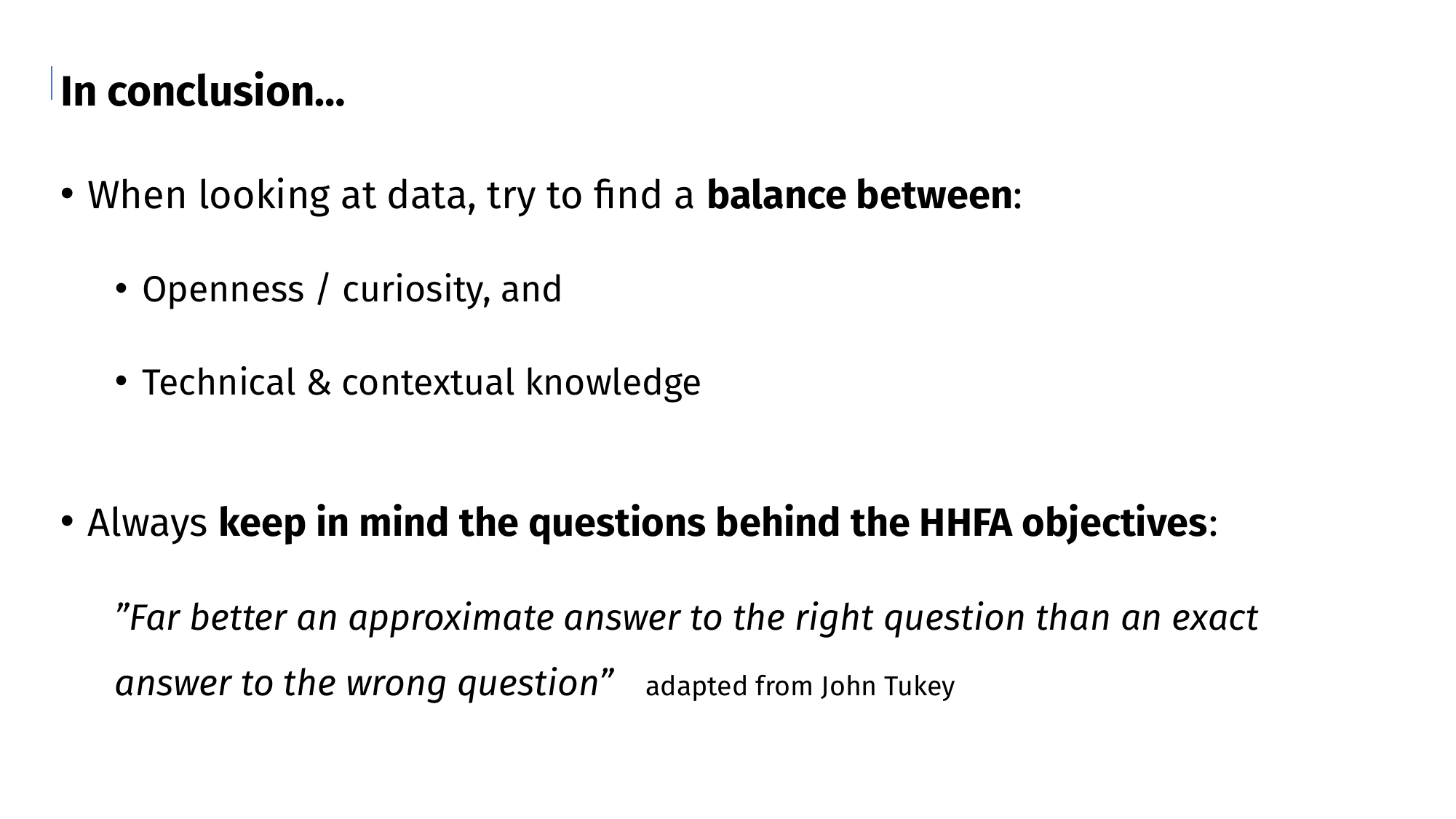

In conclusion…
When looking at data, try to find a balance between:
Openness / curiosity, and
Technical & contextual knowledge

Always keep in mind the questions behind the HHFA objectives:
”Far better an approximate answer to the right question than an exact answer to the wrong question”    adapted from John Tukey